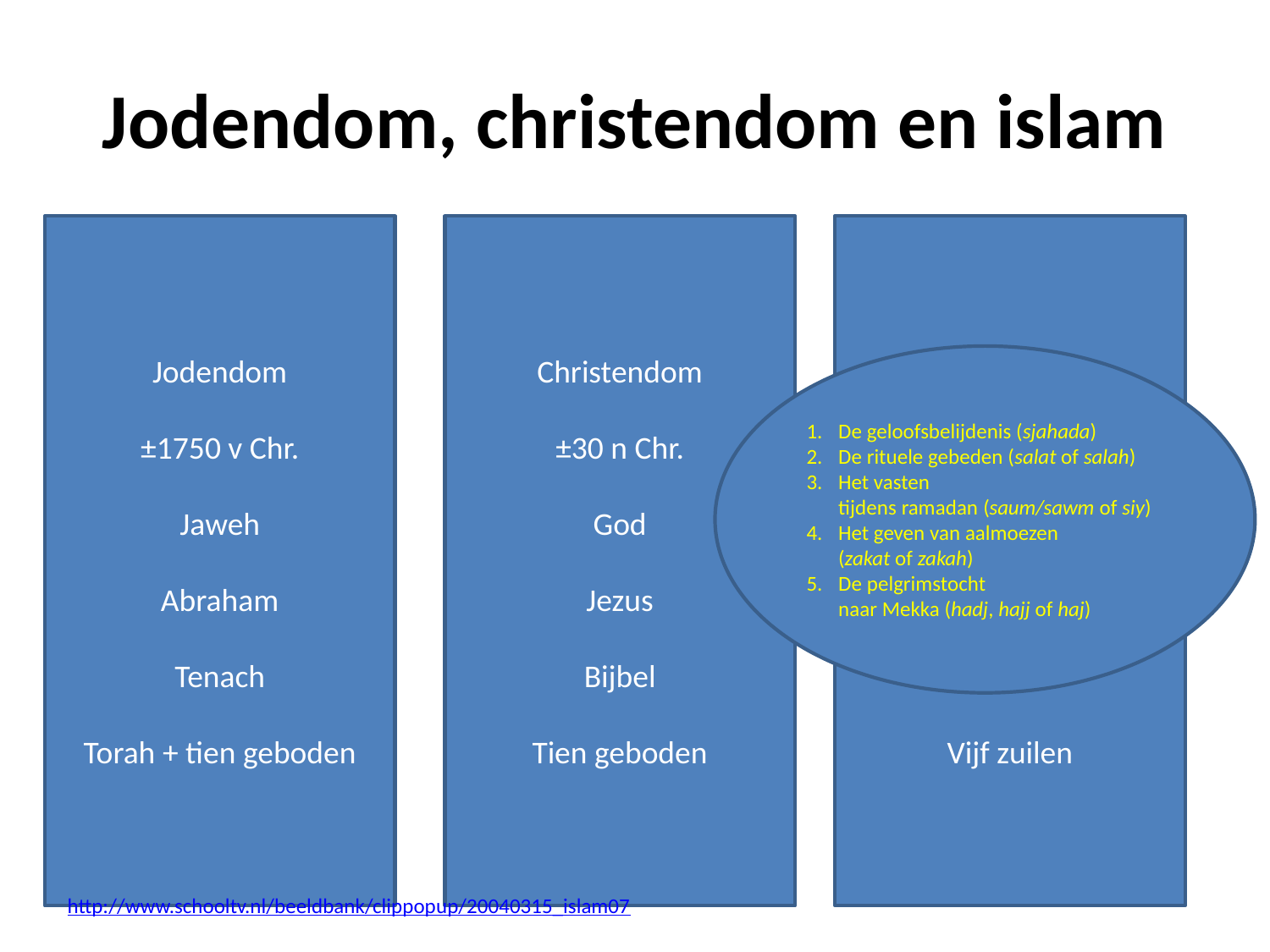

# Jodendom, christendom en islam
Jodendom

±1750 v Chr.

Jaweh

Abraham

Tenach

Torah + tien geboden
Christendom

±30 n Chr.

God

Jezus

Bijbel

Tien geboden
Islam

± 610 n Chr.

Allah

Mohammed

Koran

Vijf zuilen
De geloofsbelijdenis (sjahada)
De rituele gebeden (salat of salah)
Het vasten tijdens ramadan (saum/sawm of siy)
Het geven van aalmoezen (zakat of zakah)
De pelgrimstocht naar Mekka (hadj, hajj of haj)
http://www.schooltv.nl/beeldbank/clippopup/20040315_islam07